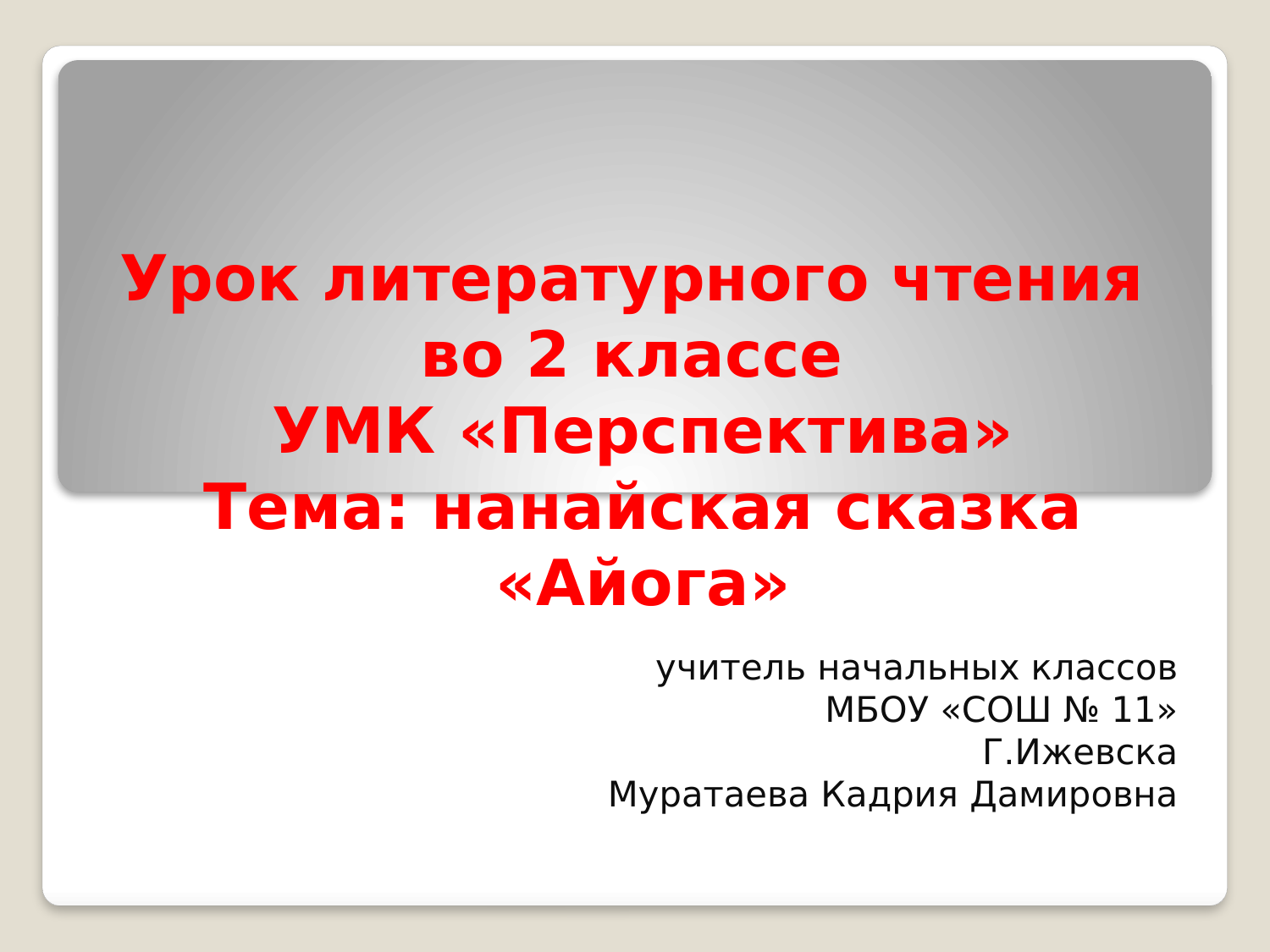

# Урок литературного чтения во 2 классе УМК «Перспектива» Тема: нанайская сказка «Айога»
учитель начальных классов
МБОУ «СОШ № 11»
Г.Ижевска
Муратаева Кадрия Дамировна